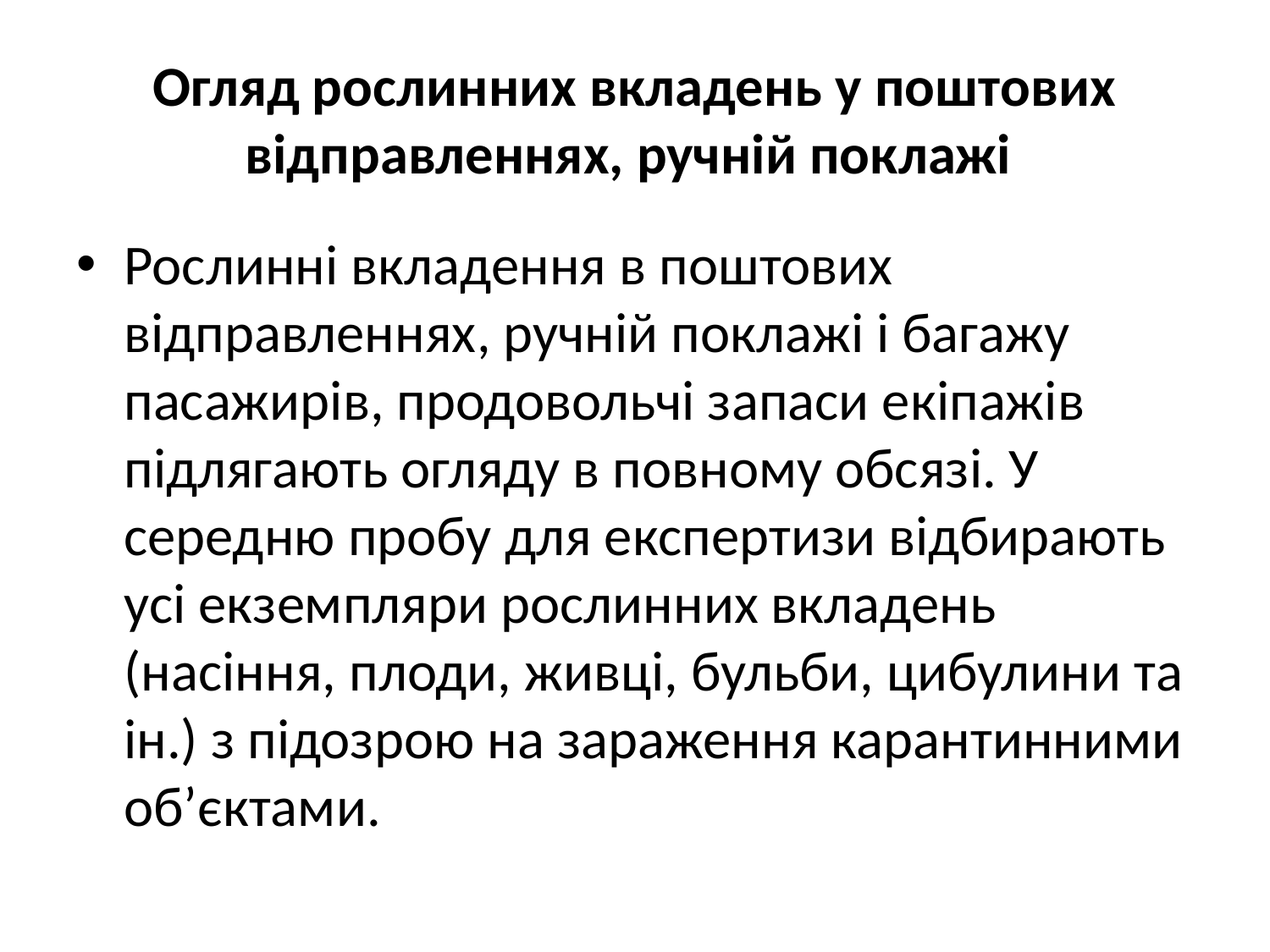

# Огляд рослинних вкладень у поштових відправленнях, ручній поклажі
Рослинні вкладення в поштових відправленнях, ручній поклажі і багажу пасажирів, продовольчі запаси екіпажів підлягають огляду в повному обсязі. У середню пробу для експертизи відбирають усі екземпляри рослинних вкладень (насіння, плоди, живці, бульби, цибулини та ін.) з підозрою на зараження карантинними об’єктами.